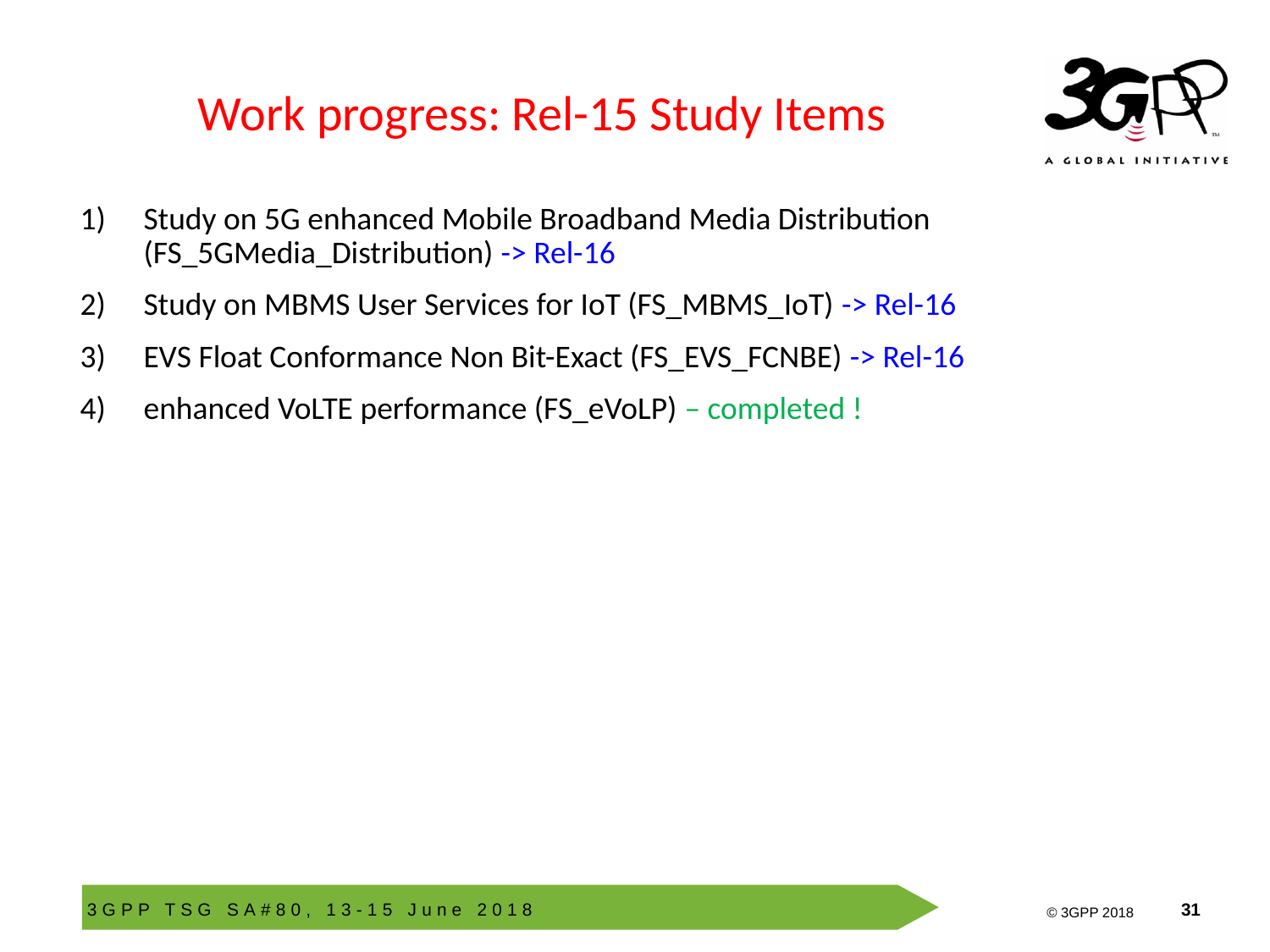

# Work progress: Rel-15 Study Items
Study on 5G enhanced Mobile Broadband Media Distribution (FS_5GMedia_Distribution) -> Rel-16
Study on MBMS User Services for IoT (FS_MBMS_IoT) -> Rel-16
EVS Float Conformance Non Bit-Exact (FS_EVS_FCNBE) -> Rel-16
enhanced VoLTE performance (FS_eVoLP) – completed !